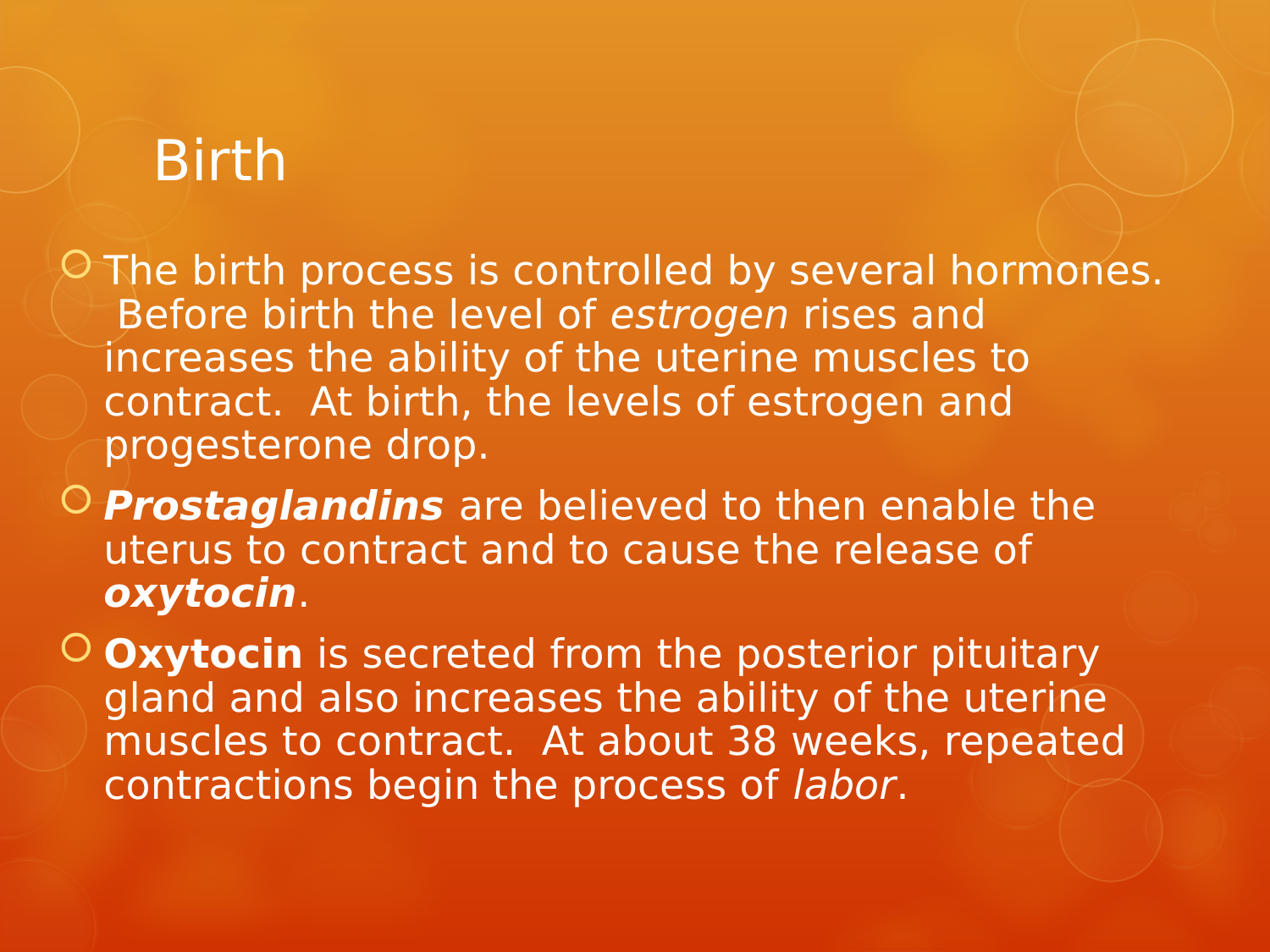

# Birth
The birth process is controlled by several hormones.  Before birth the level of estrogen rises and increases the ability of the uterine muscles to contract.  At birth, the levels of estrogen and progesterone drop.
Prostaglandins are believed to then enable the uterus to contract and to cause the release of oxytocin.
Oxytocin is secreted from the posterior pituitary gland and also increases the ability of the uterine muscles to contract.  At about 38 weeks, repeated contractions begin the process of labor.